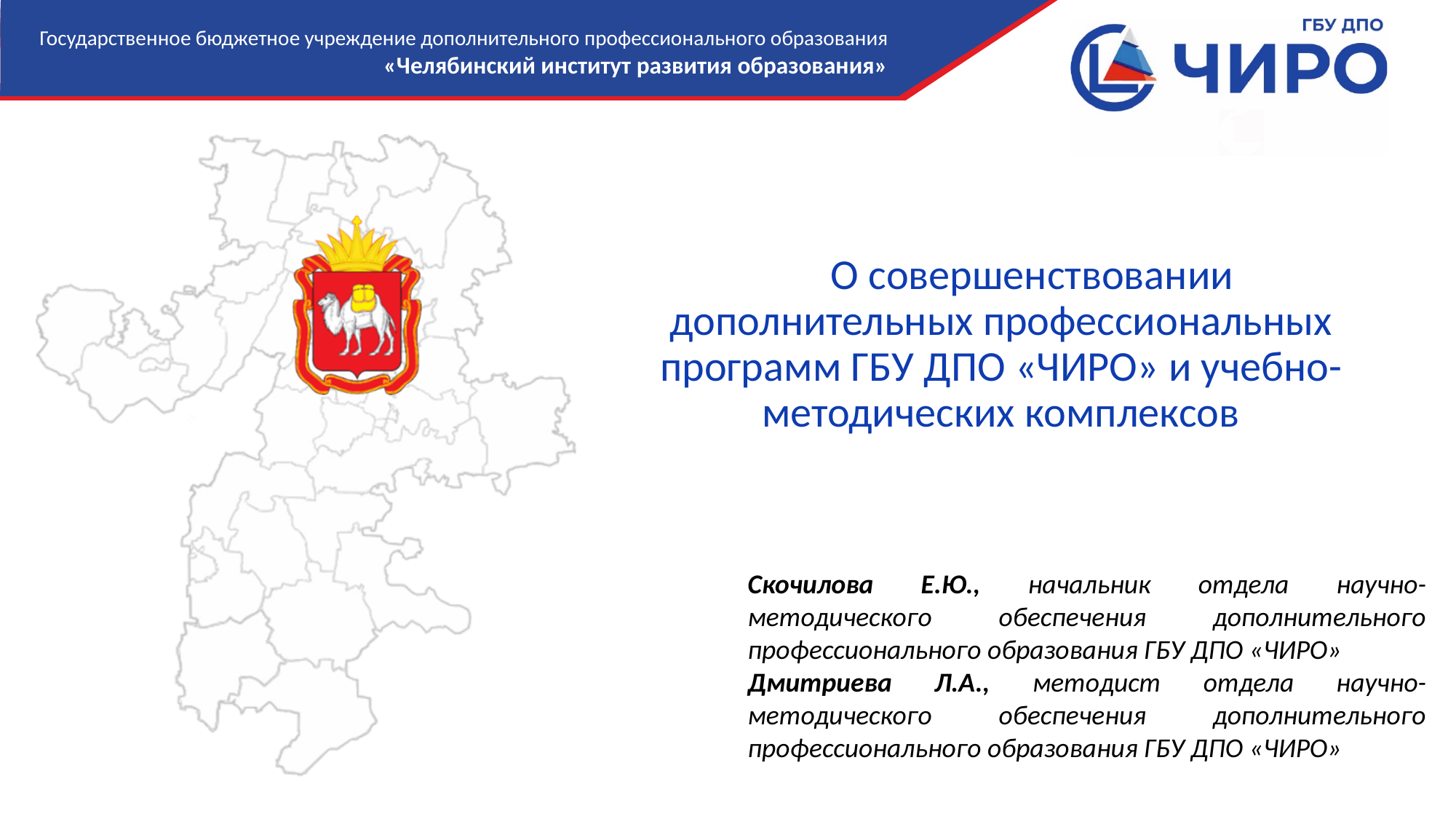

# О совершенствовании дополнительных профессиональных программ ГБУ ДПО «ЧИРО» и учебно-методических комплексов

Скочилова Е.Ю., начальник отдела научно-методического обеспечения дополнительного профессионального образования ГБУ ДПО «ЧИРО»
Дмитриева Л.А., методист отдела научно-методического обеспечения дополнительного профессионального образования ГБУ ДПО «ЧИРО»